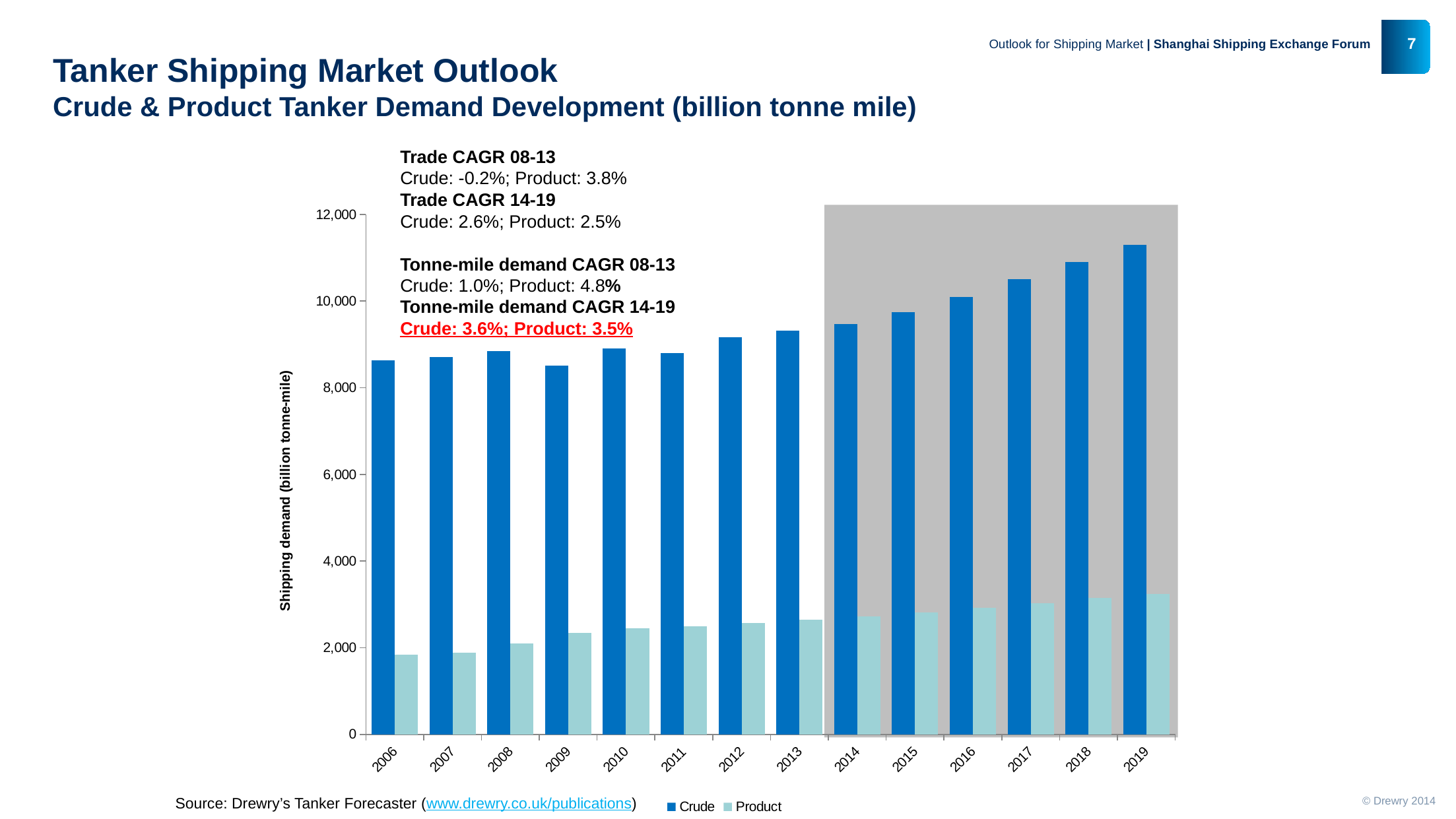

# Tanker Shipping Market Outlook Crude & Product Tanker Demand Development (billion tonne mile)
Trade CAGR 08-13
Crude: -0.2%; Product: 3.8%
Trade CAGR 14-19
Crude: 2.6%; Product: 2.5%

Tonne-mile demand CAGR 08-13
Crude: 1.0%; Product: 4.8%
Tonne-mile demand CAGR 14-19
Crude: 3.6%; Product: 3.5%

### Chart

| Category | Crude | Product |
|---|---|---|
| 2006 | 8625.882054088624 | 1835.802815978595 |
| 2007 | 8707.293235825937 | 1890.5770048750983 |
| 2008 | 8852.65928841389 | 2091.8825060208 |
| 2009 | 8511.872005228837 | 2338.659092539516 |
| 2010 | 8908.15866405303 | 2452.760784340639 |
| 2011 | 8803.15 | 2497.67654592302 |
| 2012 | 9159.41 | 2572.053541390374 |
| 2013 | 9313.942125511596 | 2650.0 |
| 2014 | 9472.5 | 2724.3999999999996 |
| 2015 | 9738.3 | 2809.344 |
| 2016 | 10100.755 | 2916.57 |
| 2017 | 10500.84 | 3033.96 |
| 2018 | 10902.1 | 3141.92 |
| 2019 | 11292.75 | 3239.5 |
Source: Drewry’s Tanker Forecaster (www.drewry.co.uk/publications)